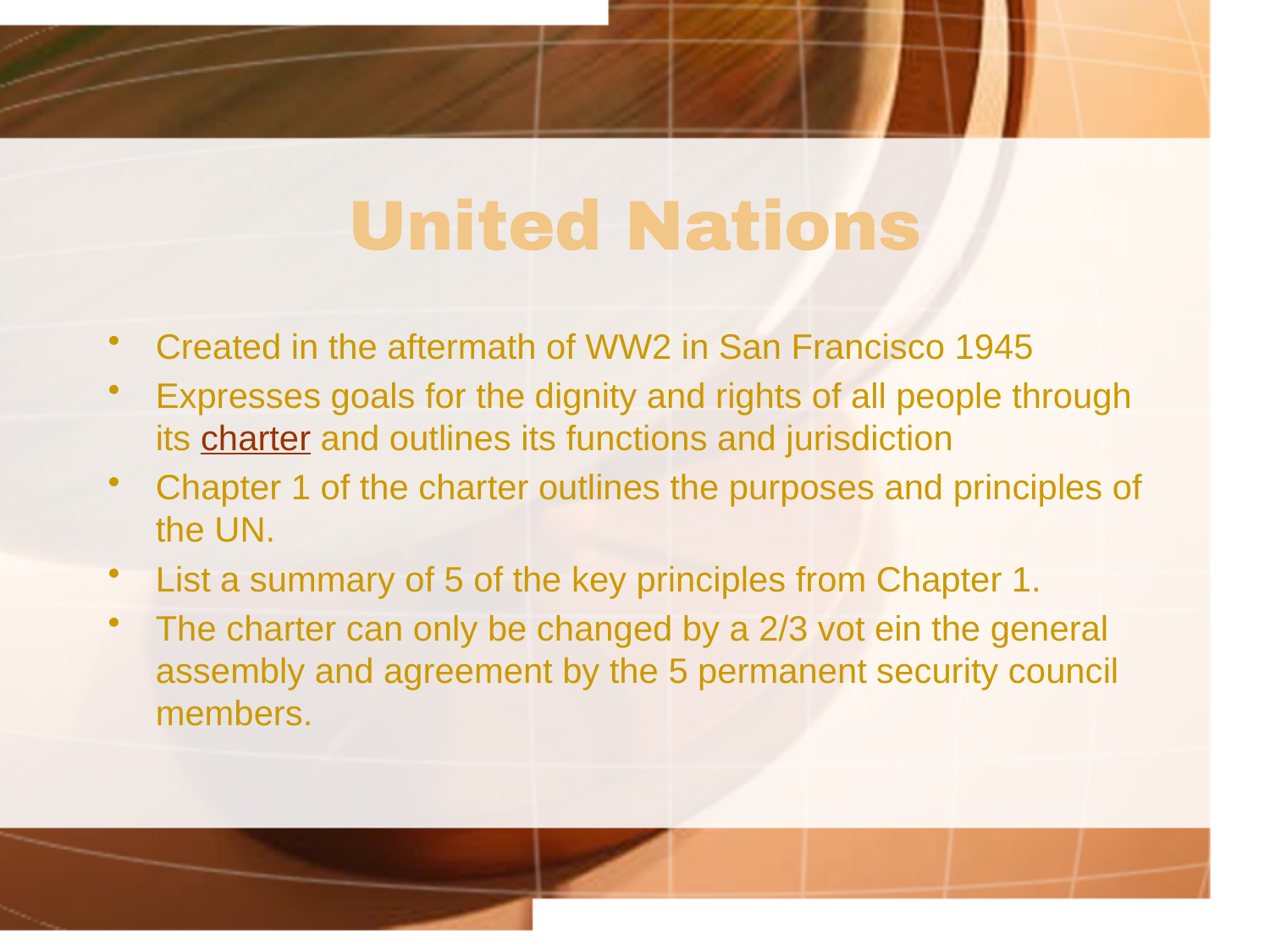

# United Nations
Created in the aftermath of WW2 in San Francisco 1945
Expresses goals for the dignity and rights of all people through its charter and outlines its functions and jurisdiction
Chapter 1 of the charter outlines the purposes and principles of the UN.
List a summary of 5 of the key principles from Chapter 1.
The charter can only be changed by a 2/3 vot ein the general assembly and agreement by the 5 permanent security council members.